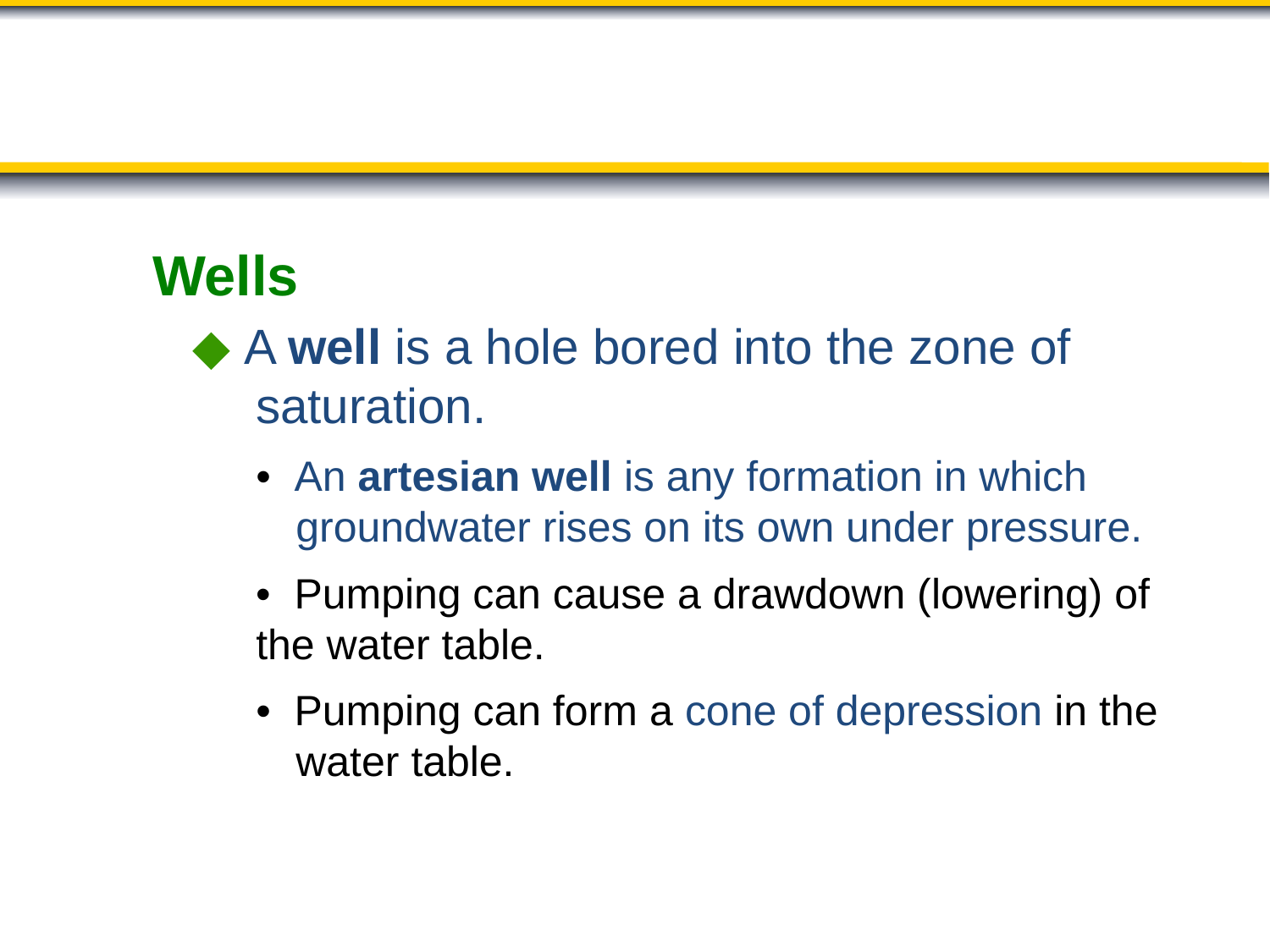

Wells
◆ A well is a hole bored into the zone of saturation.
•  An artesian well is any formation in which groundwater rises on its own under pressure.
•  Pumping can cause a drawdown (lowering) of
the water table.
•  Pumping can form a cone of depression in the water table.